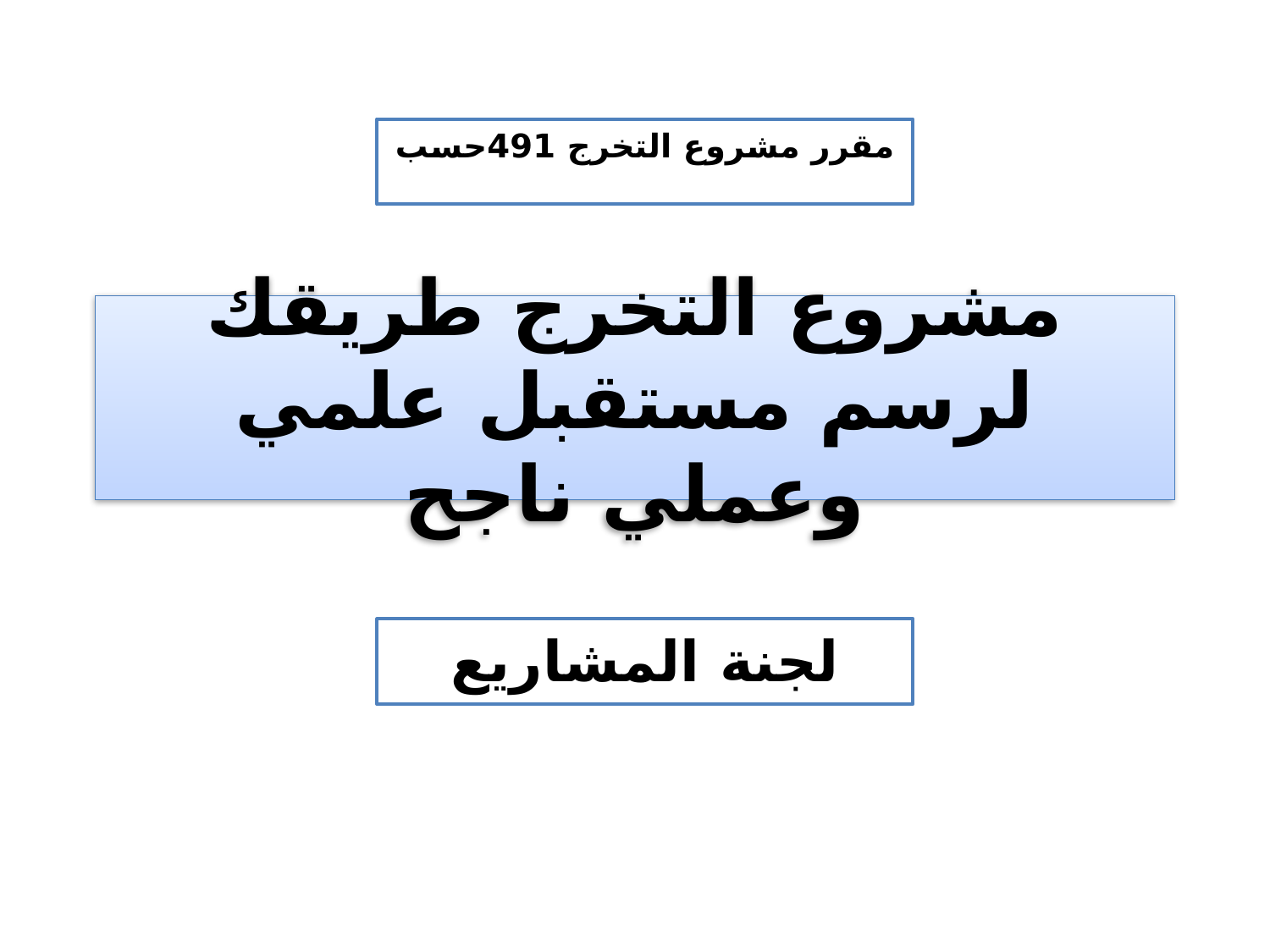

مقرر مشروع التخرج 491حسب
# مشروع التخرج طريقك لرسم مستقبل علمي وعملي ناجح
لجنة المشاريع